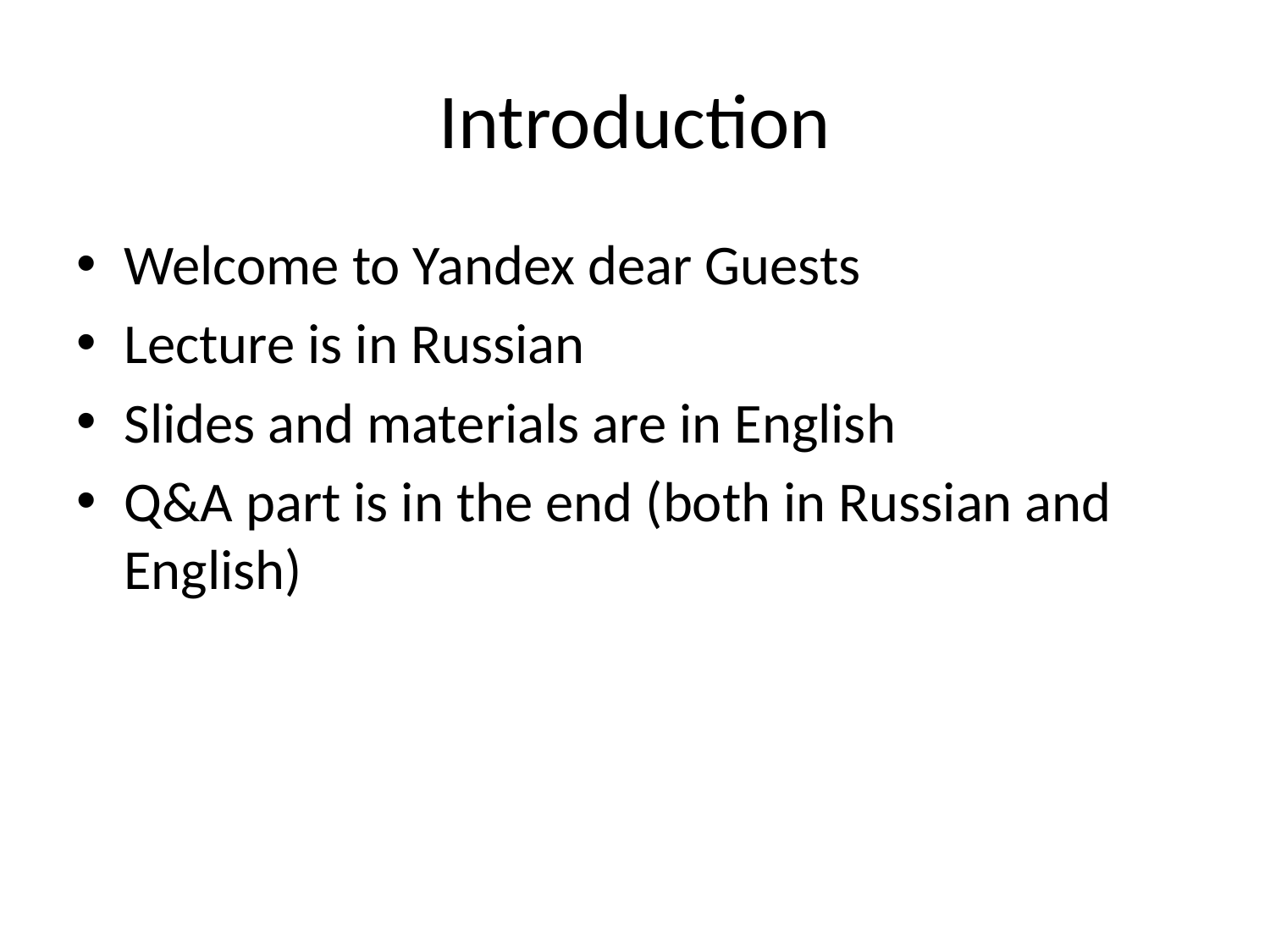

# Introduction
Welcome to Yandex dear Guests
Lecture is in Russian
Slides and materials are in English
Q&A part is in the end (both in Russian and English)